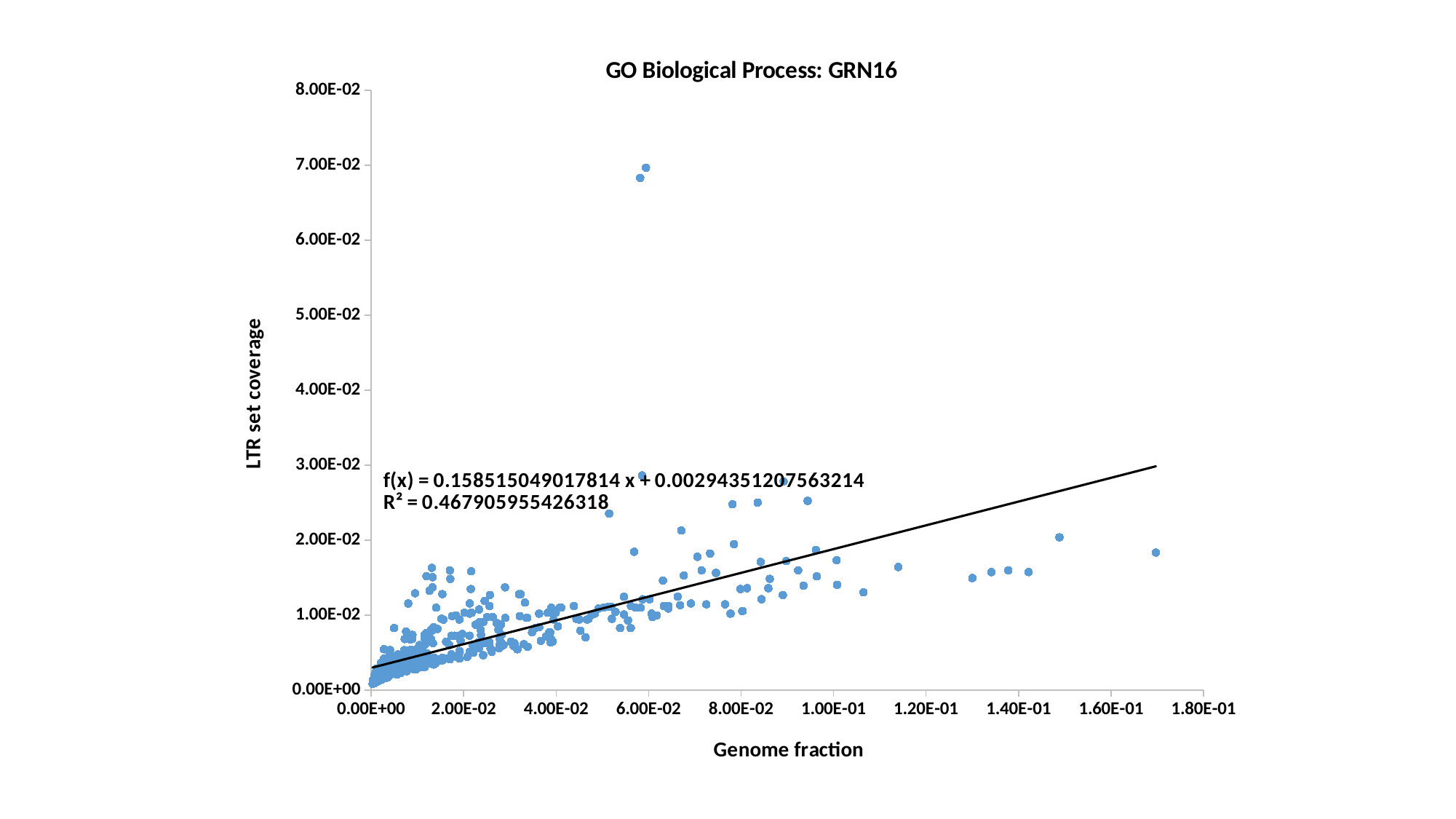

### Chart: GO Biological Process: GRN16

| Category | LTR fraction |
|---|---|